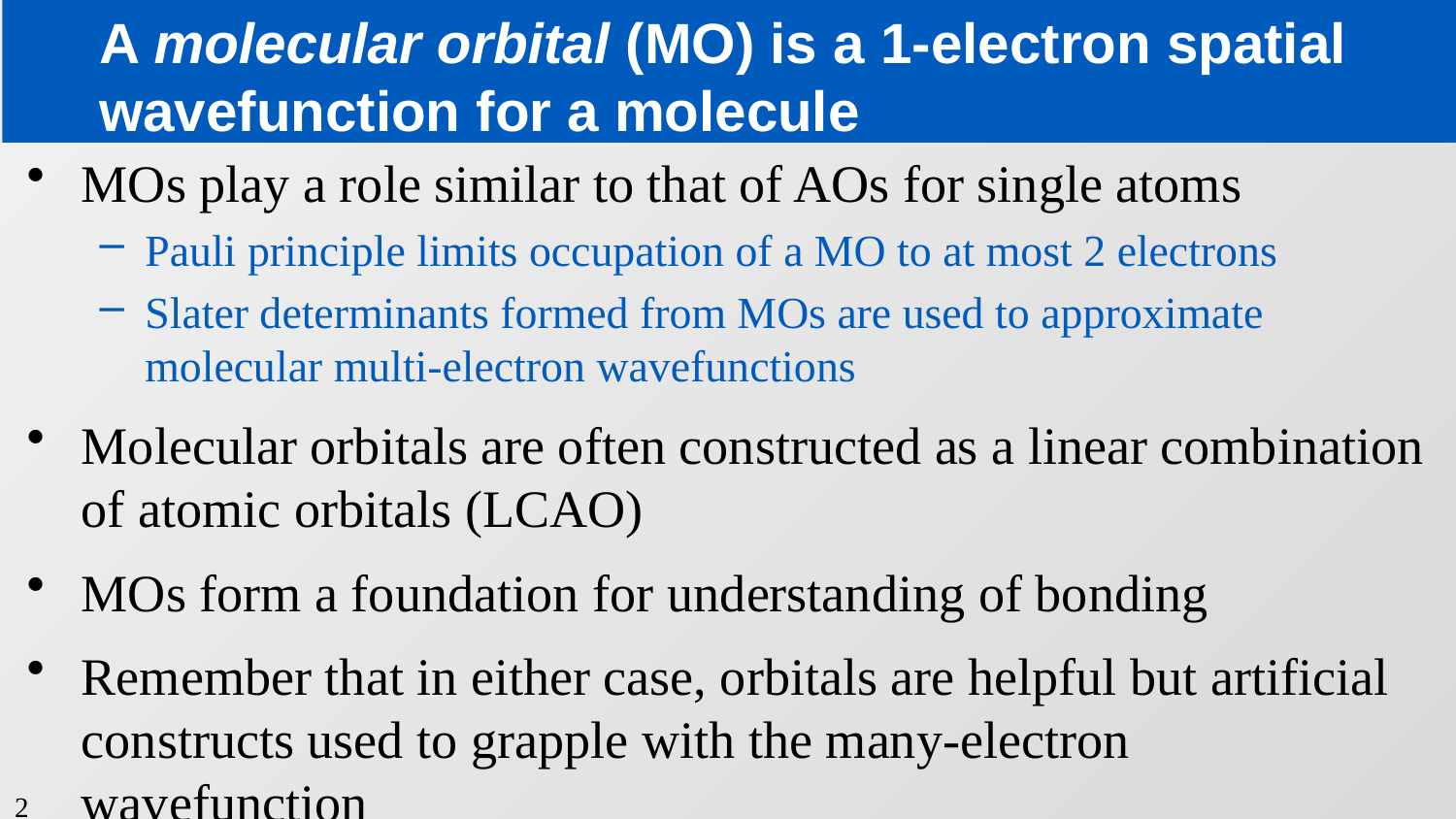

# A molecular orbital (MO) is a 1-electron spatial wavefunction for a molecule
MOs play a role similar to that of AOs for single atoms
Pauli principle limits occupation of a MO to at most 2 electrons
Slater determinants formed from MOs are used to approximate molecular multi-electron wavefunctions
Molecular orbitals are often constructed as a linear combination of atomic orbitals (LCAO)
MOs form a foundation for understanding of bonding
Remember that in either case, orbitals are helpful but artificial constructs used to grapple with the many-electron wavefunction
2